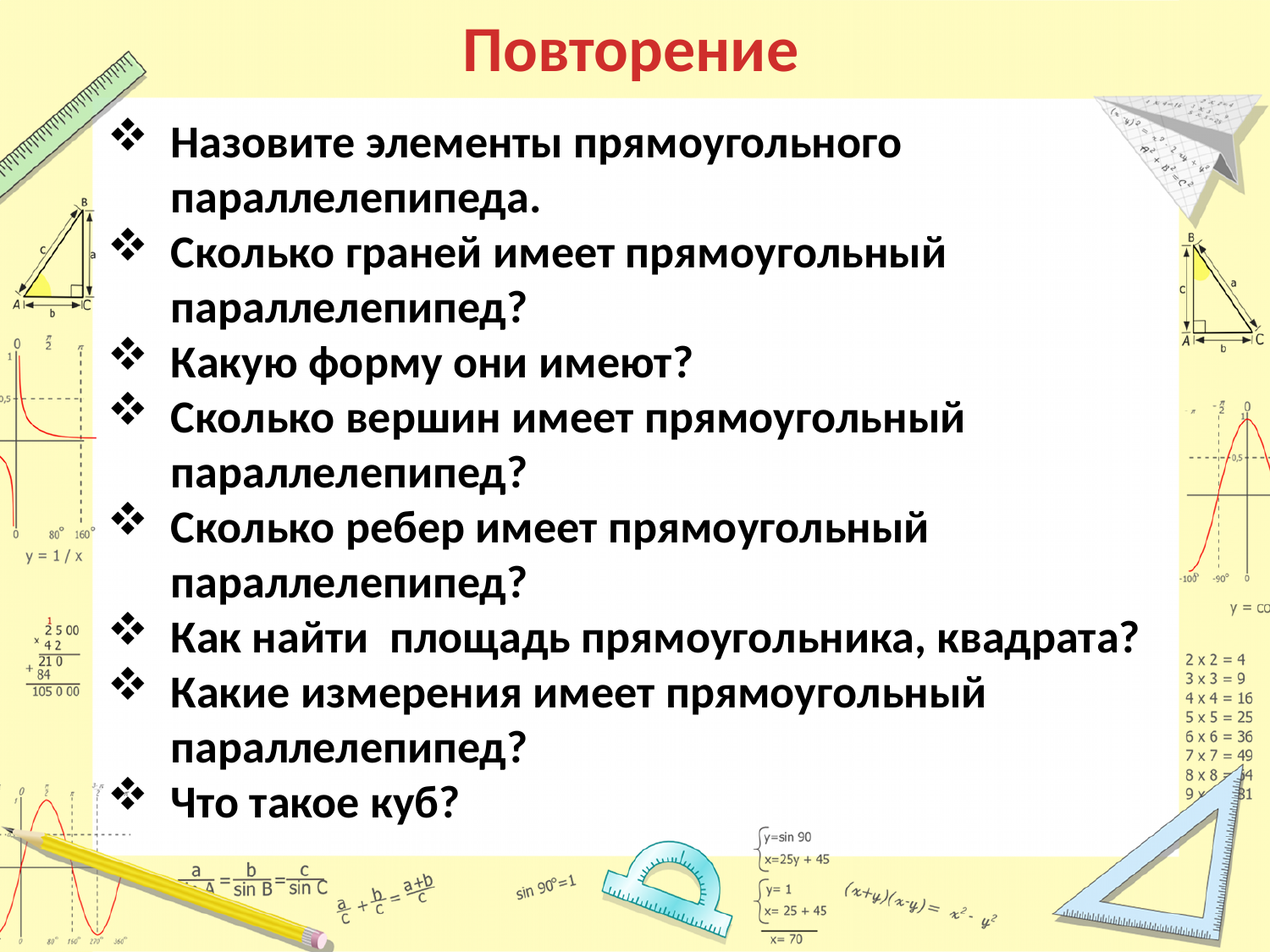

# Повторение
Назовите элементы прямоугольного параллелепипеда.
Сколько граней имеет прямоугольный параллелепипед?
Какую форму они имеют?
Сколько вершин имеет прямоугольный параллелепипед?
Сколько ребер имеет прямоугольный параллелепипед?
Как найти  площадь прямоугольника, квадрата?
Какие измерения имеет прямоугольный параллелепипед?
Что такое куб?